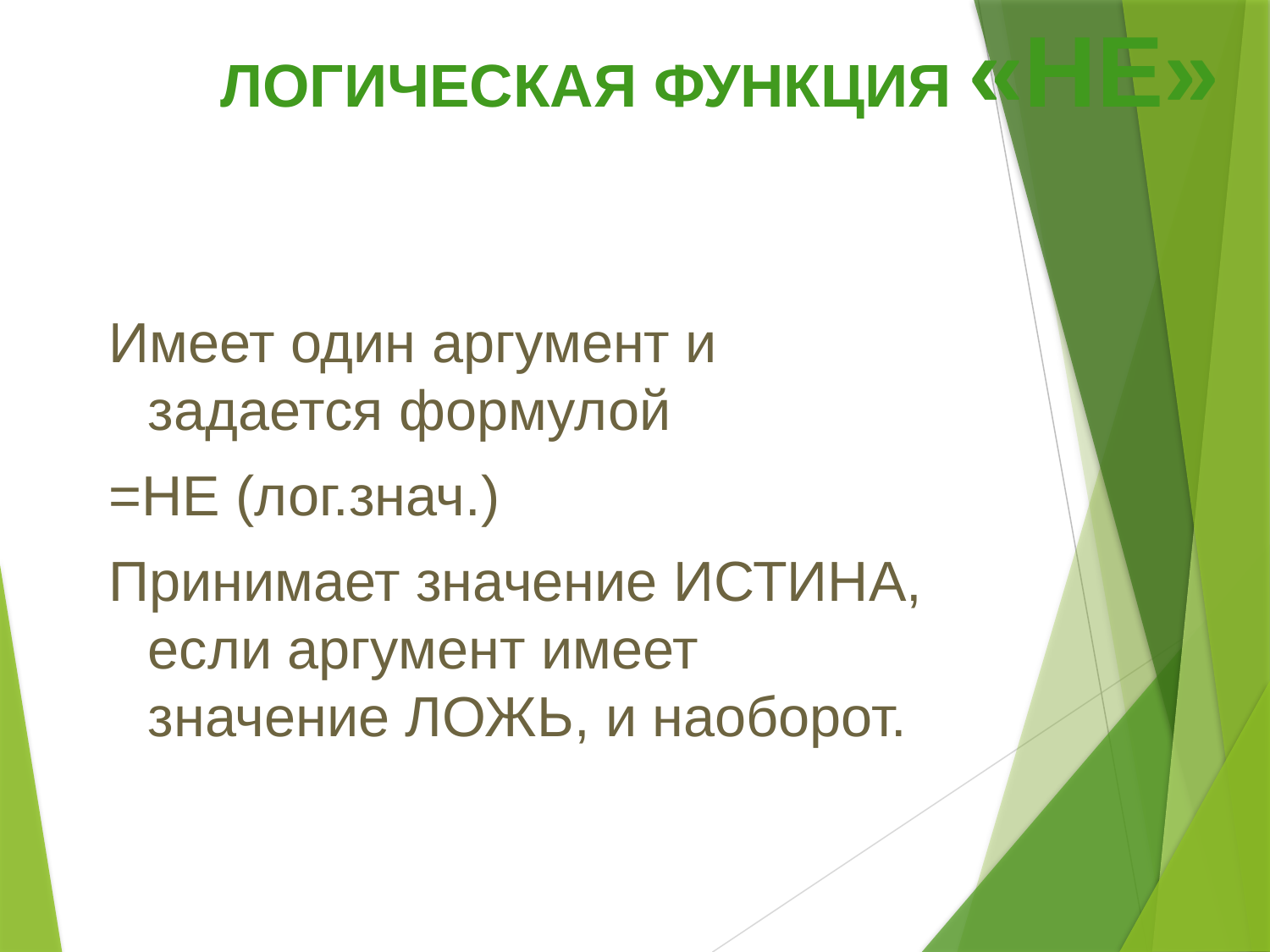

# ЛОГИЧЕСКАЯ ФУНКЦИЯ «НЕ»
Имеет один аргумент и задается формулой
=НЕ (лог.знач.)
Принимает значение ИСТИНА, если аргумент имеет значение ЛОЖЬ, и наоборот.